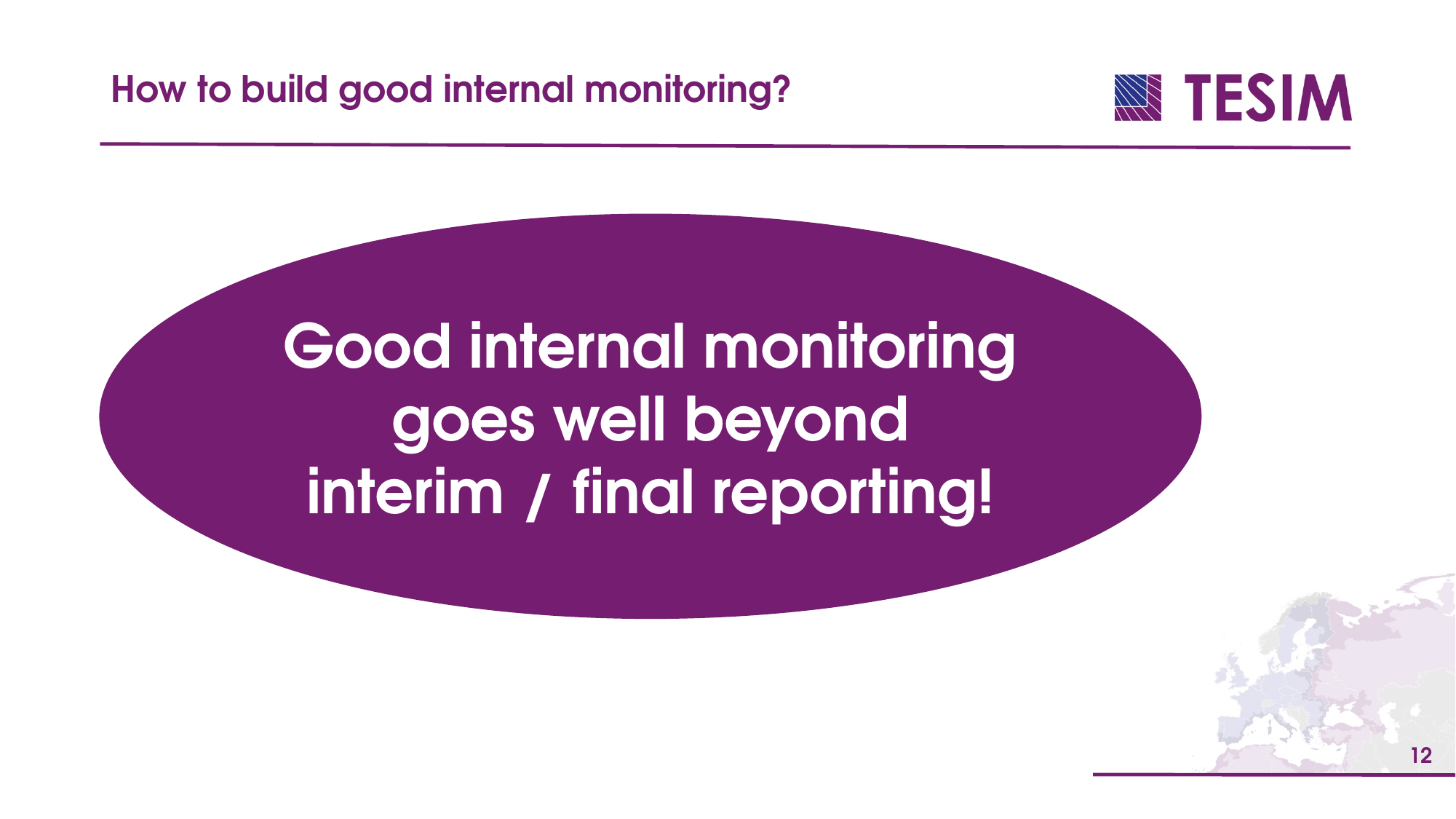

How to build good internal monitoring?
Good internal monitoring goes well beyond interim / final reporting!